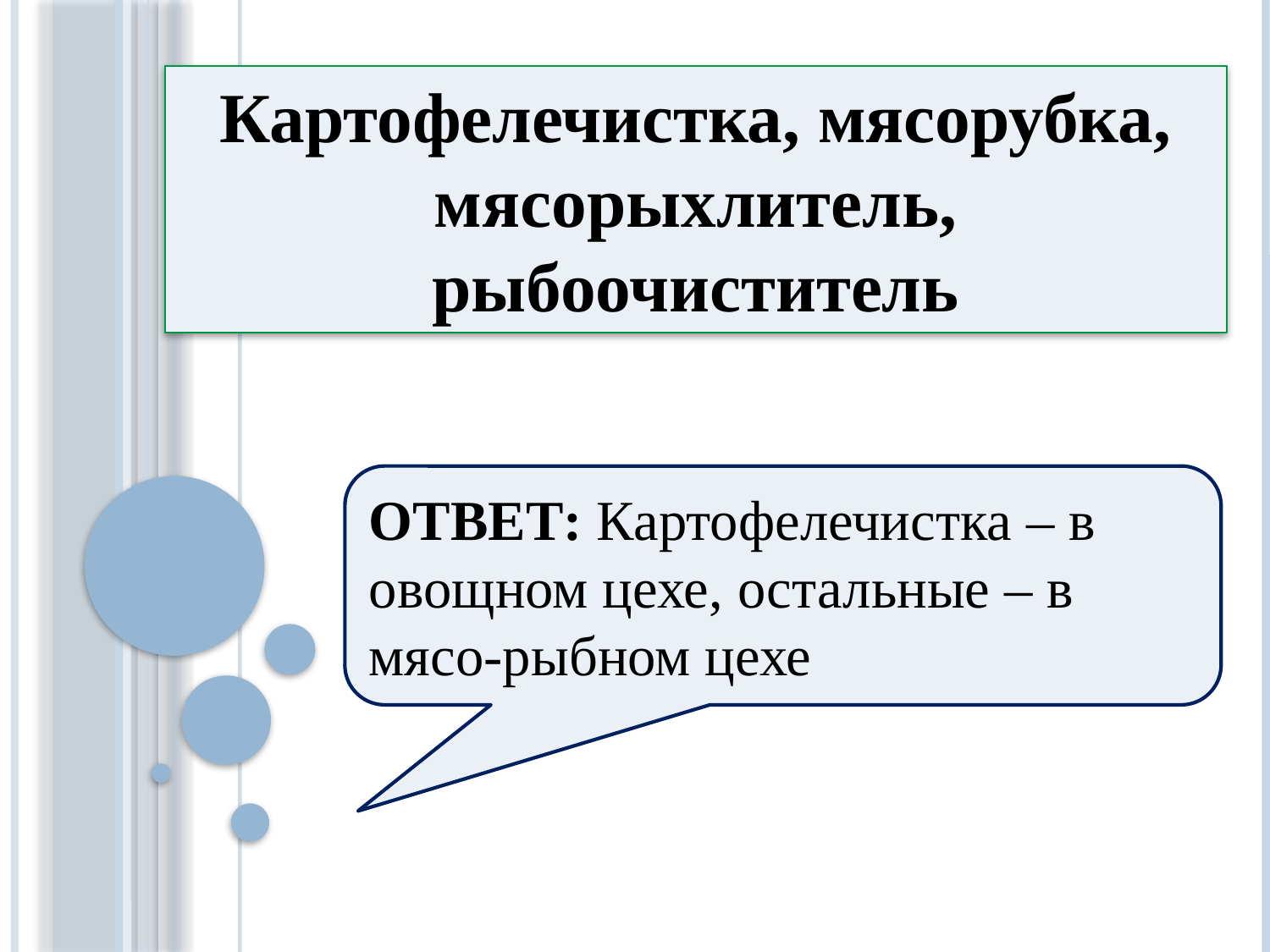

Картофелечистка, мясорубка, мясорыхлитель, рыбоочиститель
ОТВЕТ: Картофелечистка – в овощном цехе, остальные – в мясо-рыбном цехе